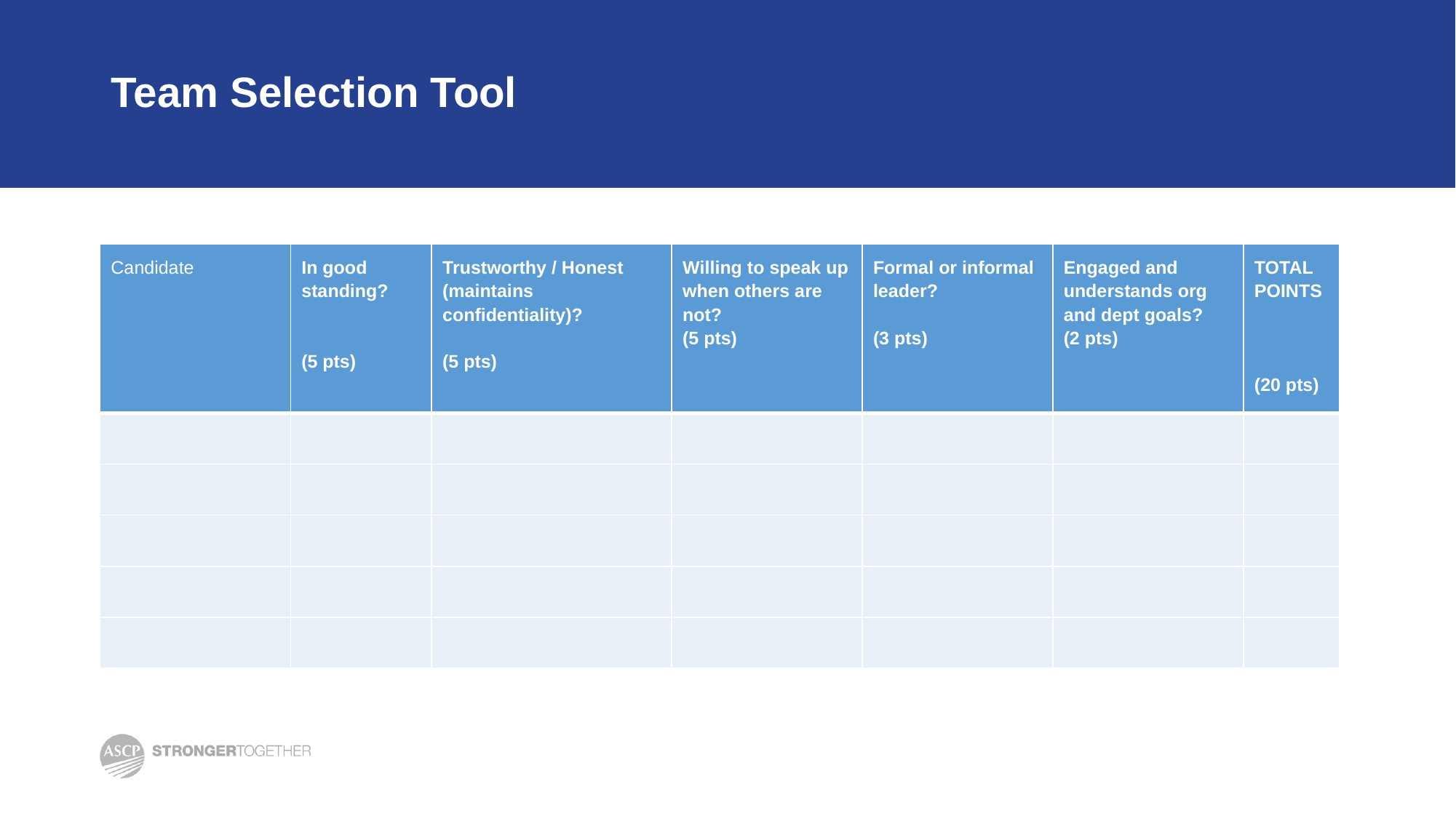

# Team Selection Tool

| Candidate | In good standing? (5 pts) | Trustworthy / Honest (maintains confidentiality)? (5 pts) | Willing to speak up when others are not? (5 pts) | Formal or informal leader? (3 pts) | Engaged and understands org and dept goals? (2 pts) | TOTAL POINTS (20 pts) |
| --- | --- | --- | --- | --- | --- | --- |
|  |  |  |  |  |  |  |
|  |  |  |  |  |  |  |
|  |  |  |  |  |  |  |
|  |  |  |  |  |  |  |
|  |  |  |  |  |  |  |